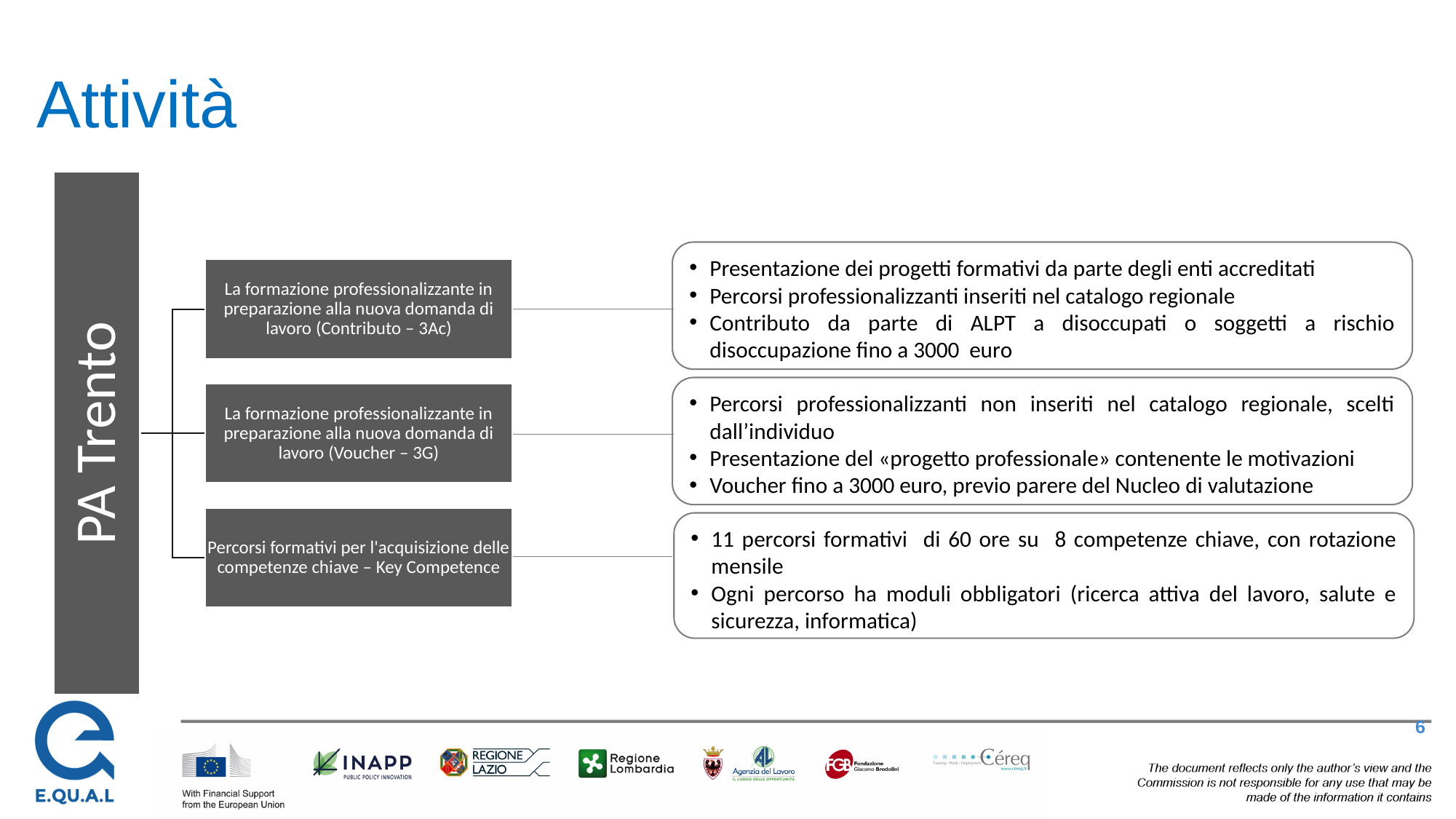

# Attività

PA Trento
La formazione professionalizzante in preparazione alla nuova domanda di lavoro (Contributo – 3Ac)
La formazione professionalizzante in preparazione alla nuova domanda di lavoro (Voucher – 3G)
Percorsi formativi per l'acquisizione delle competenze chiave – Key Competence
Presentazione dei progetti formativi da parte degli enti accreditati
Percorsi professionalizzanti inseriti nel catalogo regionale
Contributo da parte di ALPT a disoccupati o soggetti a rischio disoccupazione fino a 3000  euro
Percorsi professionalizzanti non inseriti nel catalogo regionale, scelti dall’individuo
Presentazione del «progetto professionale» contenente le motivazioni
Voucher fino a 3000 euro, previo parere del Nucleo di valutazione
11 percorsi formativi  di 60 ore su  8 competenze chiave, con rotazione mensile
Ogni percorso ha moduli obbligatori (ricerca attiva del lavoro, salute e sicurezza, informatica)